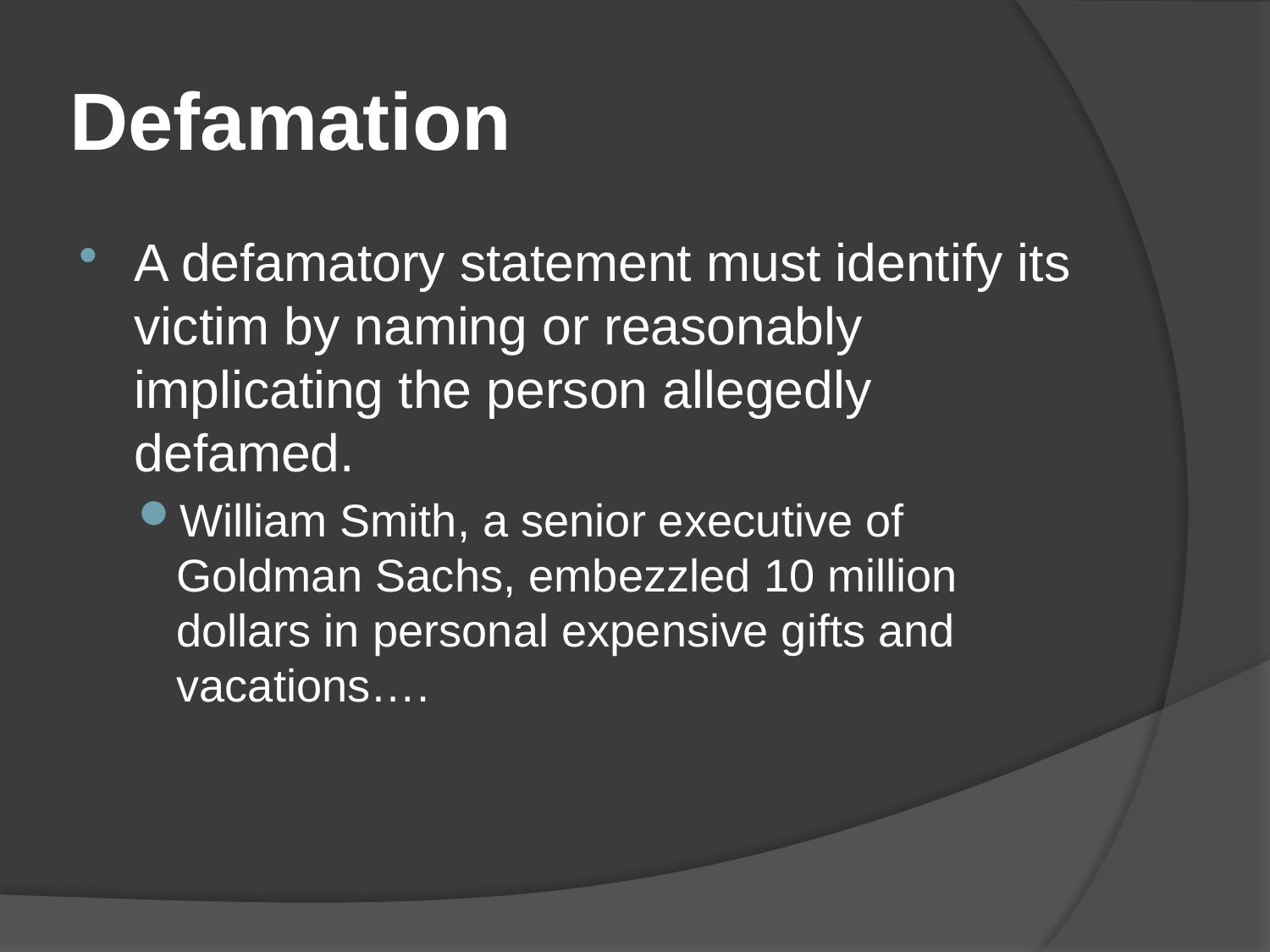

# Defamation
A defamatory statement must identify its victim by naming or reasonably implicating the person allegedly defamed.
William Smith, a senior executive of Goldman Sachs, embezzled 10 million dollars in personal expensive gifts and vacations….